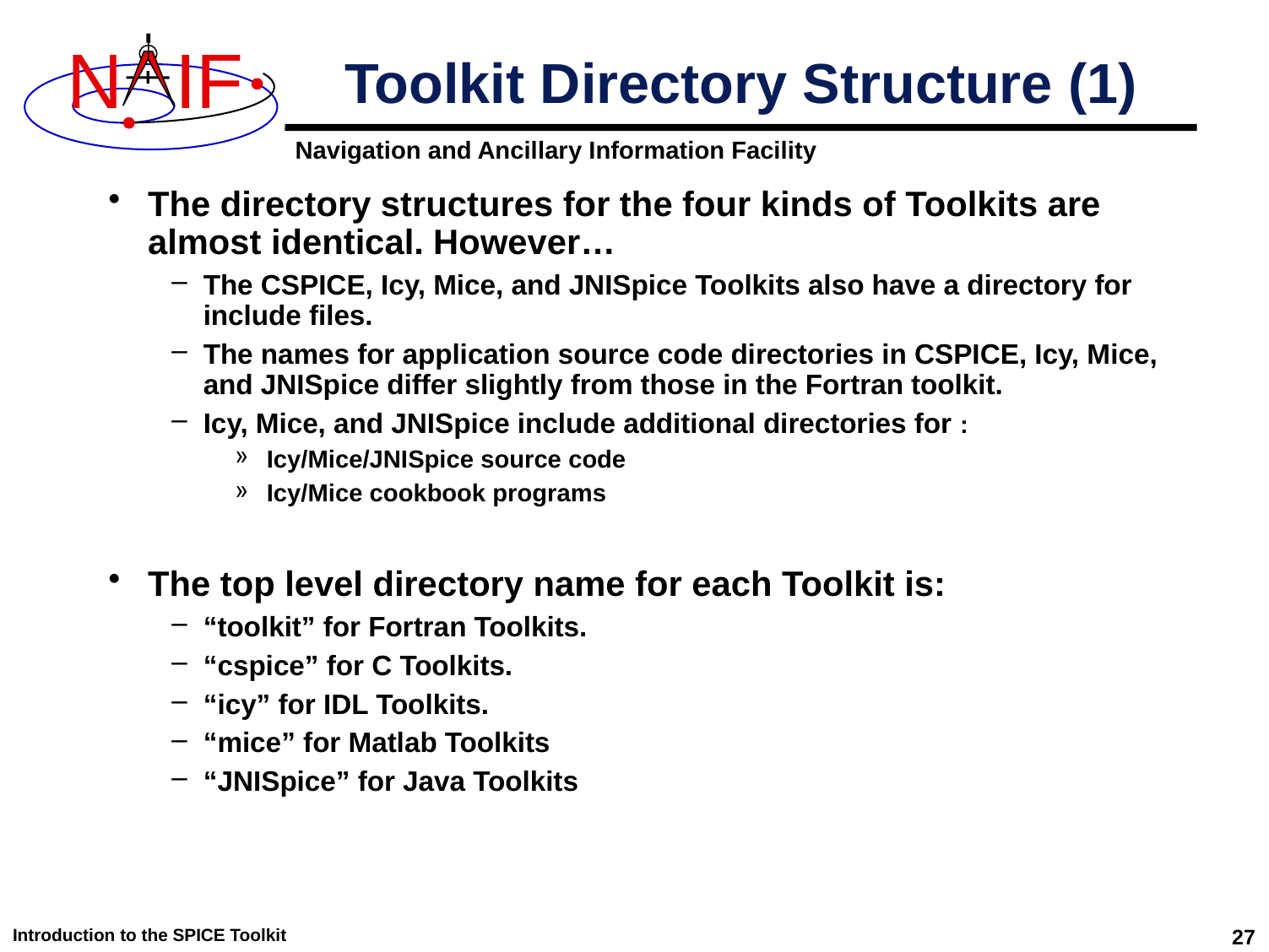

# Toolkit Directory Structure (1)
The directory structures for the four kinds of Toolkits are almost identical. However…
The CSPICE, Icy, Mice, and JNISpice Toolkits also have a directory for include files.
The names for application source code directories in CSPICE, Icy, Mice, and JNISpice differ slightly from those in the Fortran toolkit.
Icy, Mice, and JNISpice include additional directories for :
Icy/Mice/JNISpice source code
Icy/Mice cookbook programs

The top level directory name for each Toolkit is:
“toolkit” for Fortran Toolkits.
“cspice” for C Toolkits.
“icy” for IDL Toolkits.
“mice” for Matlab Toolkits
“JNISpice” for Java Toolkits
Introduction to the SPICE Toolkit
27